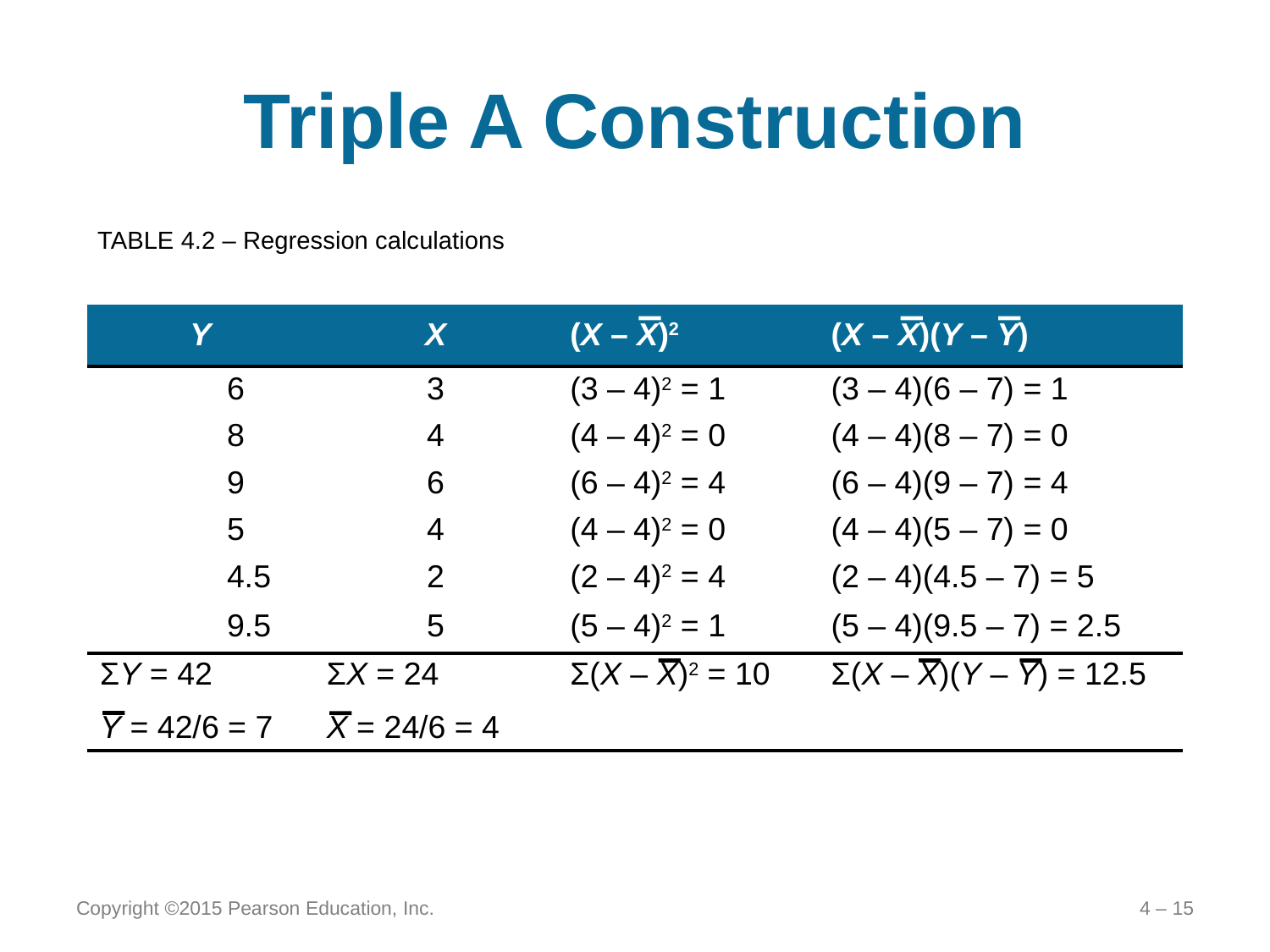

# Triple A Construction
TABLE 4.2 – Regression calculations
| Y | X | (X – X)2 | (X – X)(Y – Y) |
| --- | --- | --- | --- |
| 6 | 3 | (3 – 4)2 = 1 | (3 – 4)(6 – 7) = 1 |
| 8 | 4 | (4 – 4)2 = 0 | (4 – 4)(8 – 7) = 0 |
| 9 | 6 | (6 – 4)2 = 4 | (6 – 4)(9 – 7) = 4 |
| 5 | 4 | (4 – 4)2 = 0 | (4 – 4)(5 – 7) = 0 |
| 4.5 | 2 | (2 – 4)2 = 4 | (2 – 4)(4.5 – 7) = 5 |
| 9.5 | 5 | (5 – 4)2 = 1 | (5 – 4)(9.5 – 7) = 2.5 |
| ΣY = 42 Y = 42/6 = 7 | ΣX = 24 X = 24/6 = 4 | Σ(X – X)2 = 10 | Σ(X – X)(Y – Y) = 12.5 |

Copyright ©2015 Pearson Education, Inc.
4 – 15